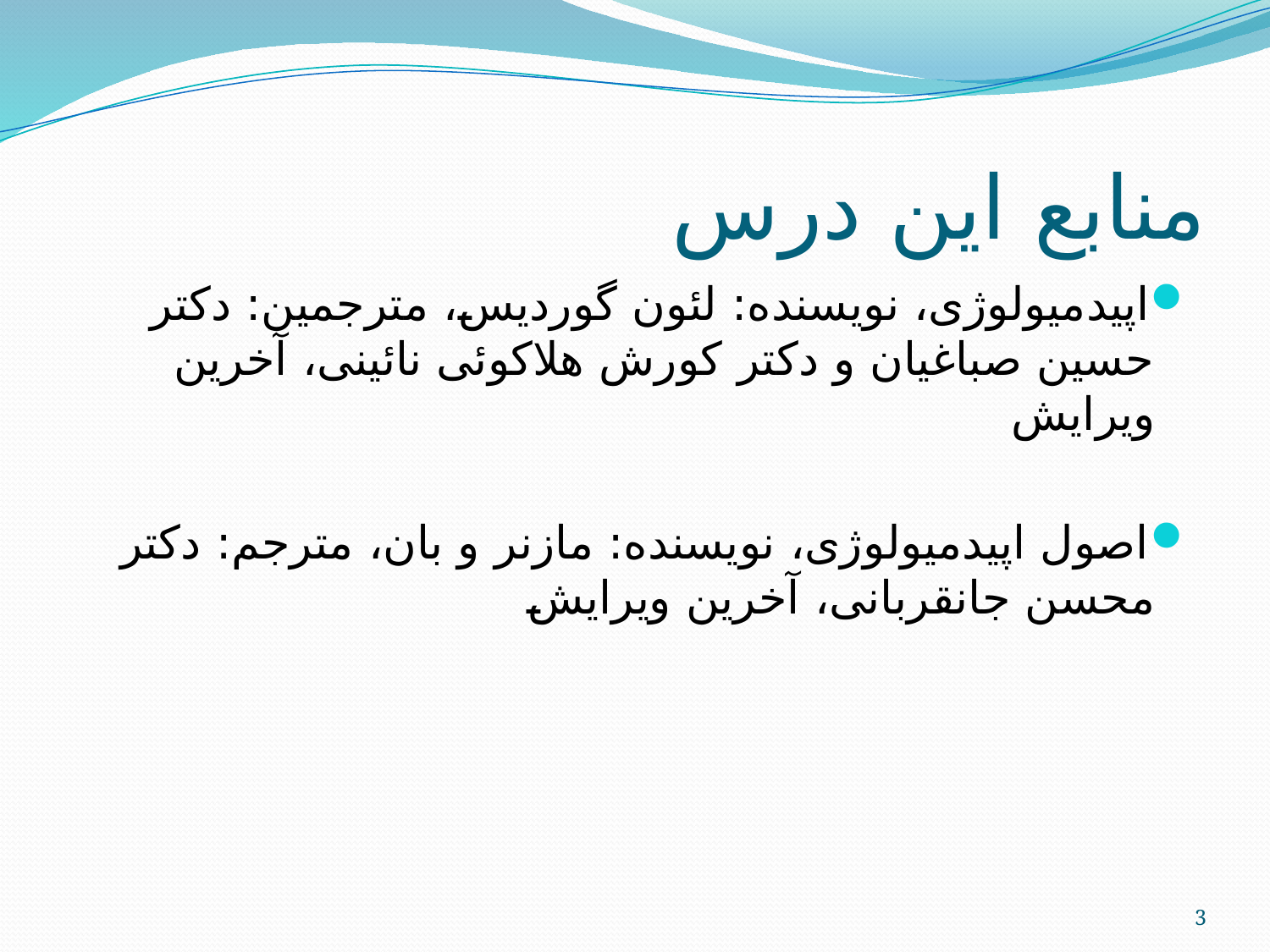

# منابع این درس
اپیدمیولوژی، نویسنده: لئون گوردیس، مترجمین: دکتر حسین صباغیان و دکتر کورش هلاکوئی نائینی، آخرین ویرایش

اصول اپیدمیولوژی، نویسنده: مازنر و بان، مترجم: دکتر محسن جانقربانی، آخرین ویرایش
3